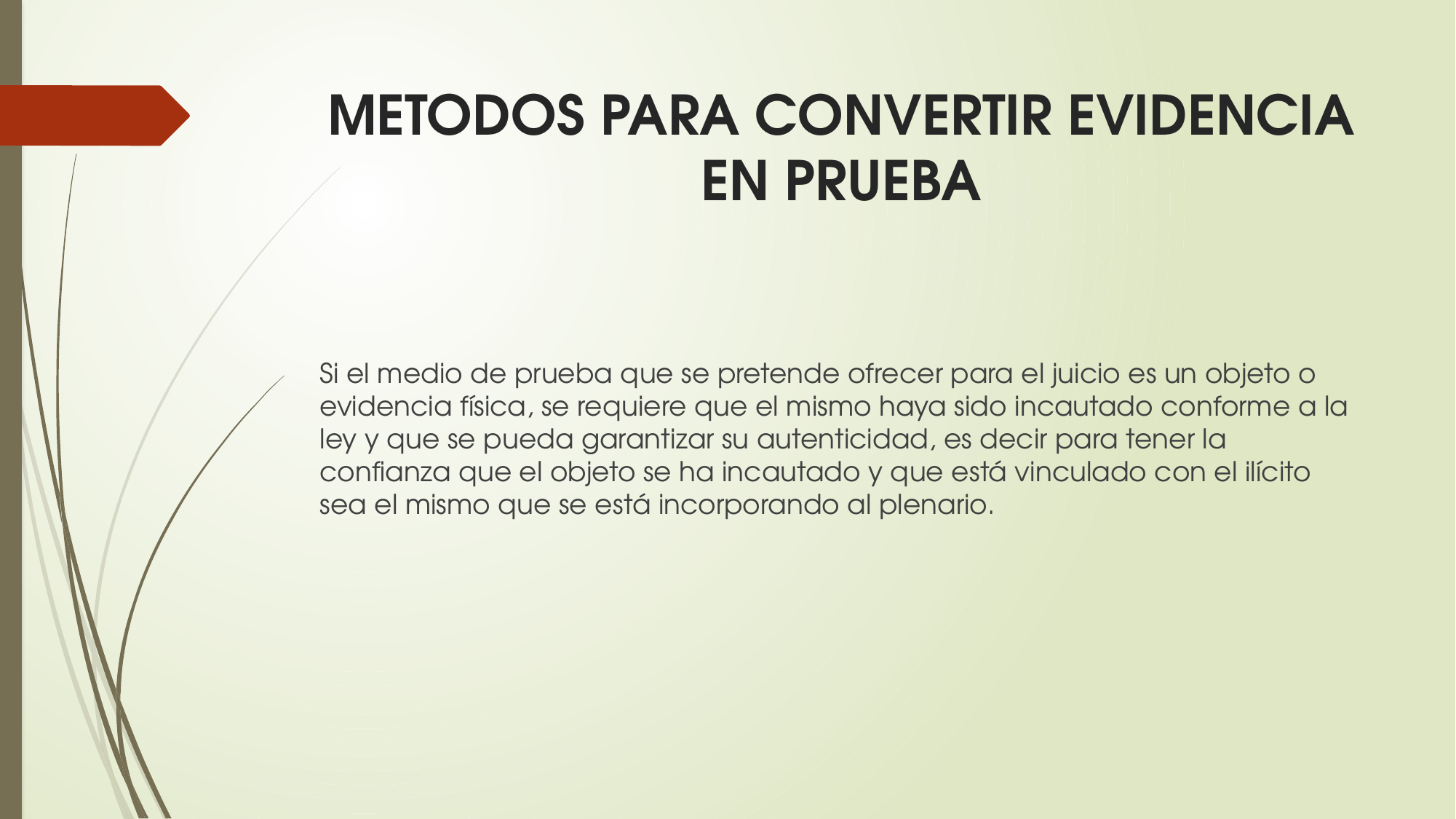

# METODOS PARA CONVERTIR EVIDENCIA EN PRUEBA

Si el medio de prueba que se pretende ofrecer para el juicio es un objeto o evidencia física, se requiere que el mismo haya sido incautado conforme a la ley y que se pueda garantizar su autenticidad, es decir para tener la confianza que el objeto se ha incautado y que está vinculado con el ilícito sea el mismo que se está incorporando al plenario.